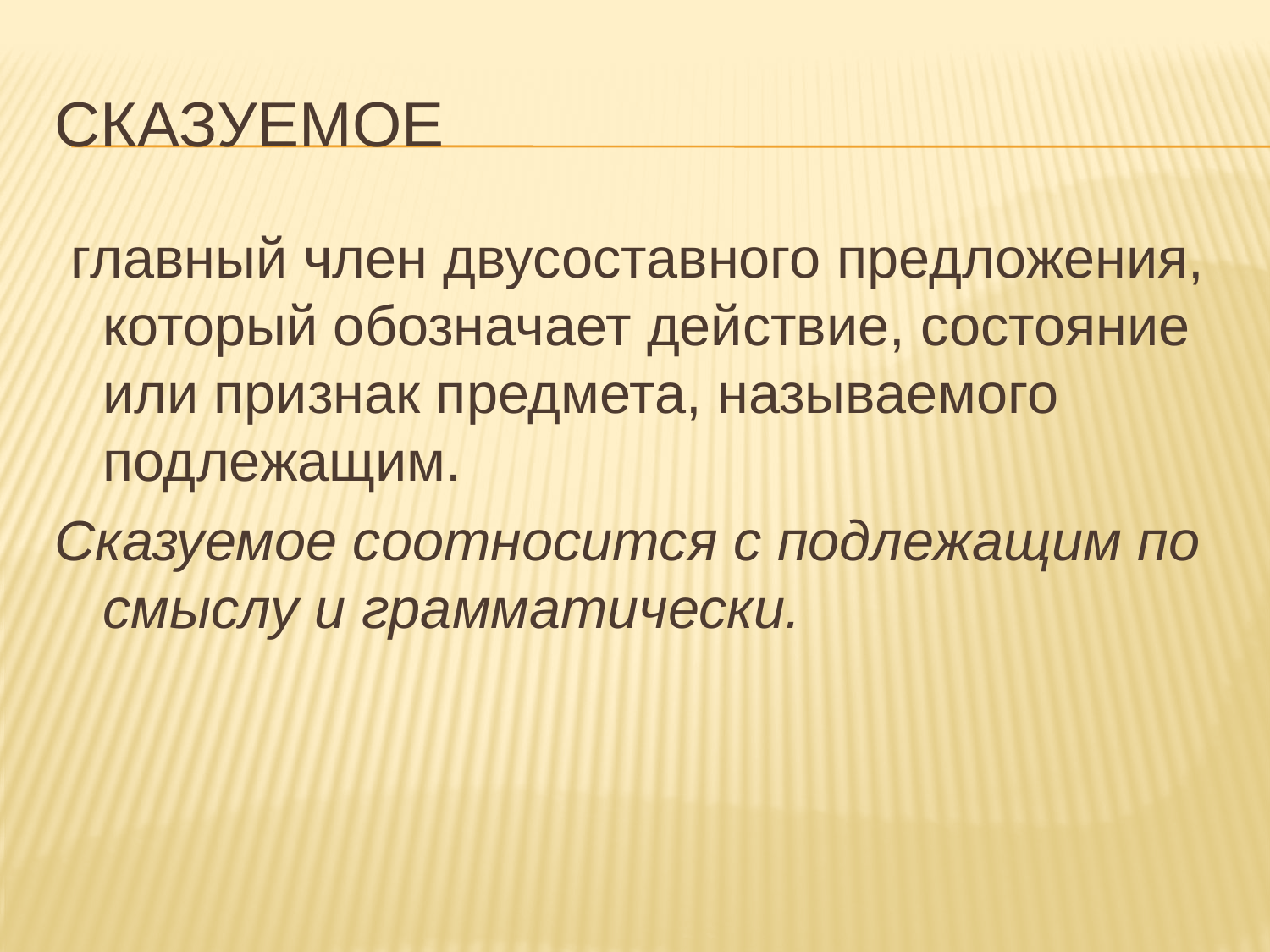

# Сказуемое
 главный член двусоставного предложения, который обозначает действие, состояние или признак предмета, называемого подлежащим.
Сказуемое соотносится с подлежащим по смыслу и грамматически.